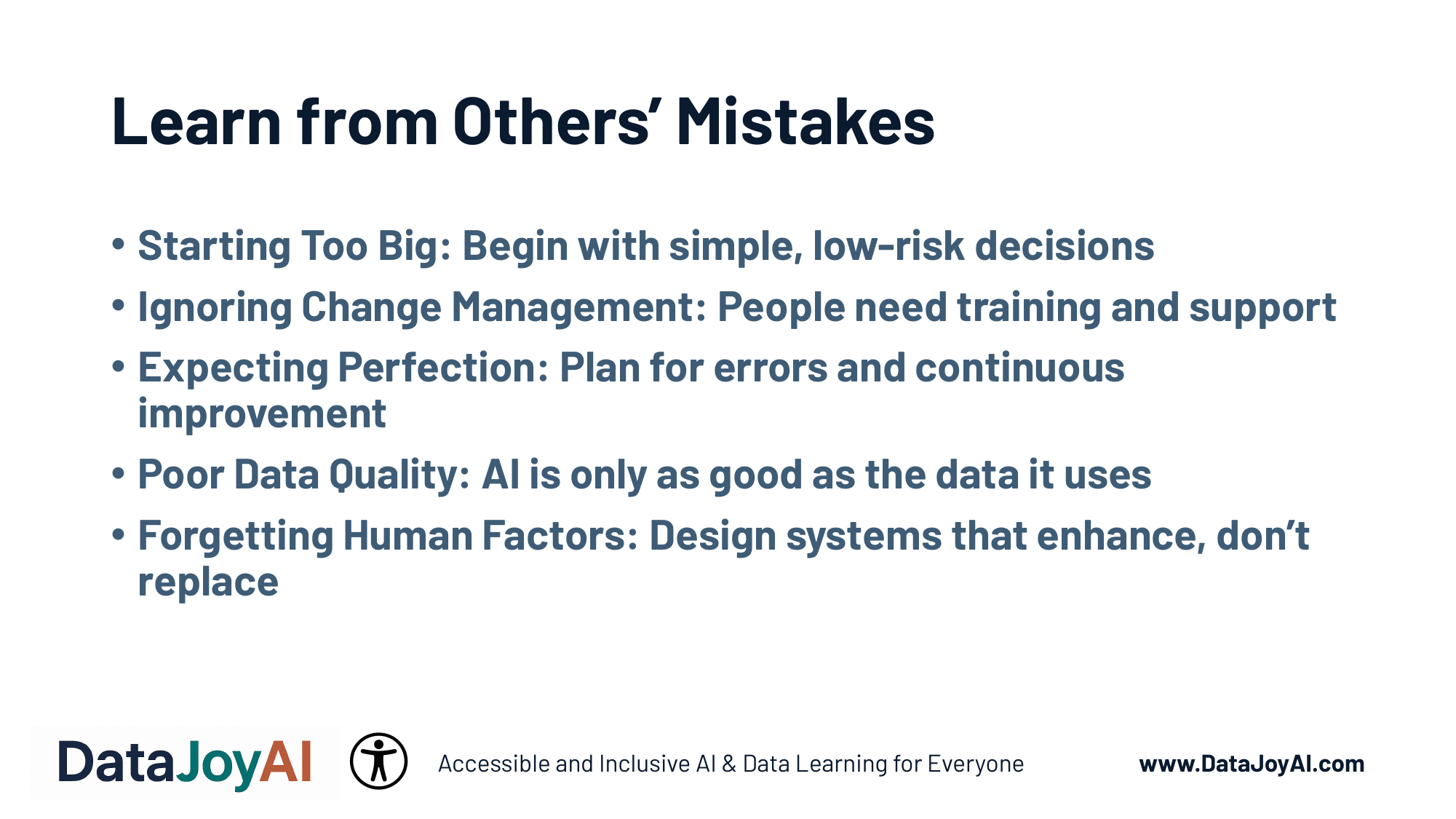

# Learn from Others’ Mistakes
Starting Too Big: Begin with simple, low-risk decisions
Ignoring Change Management: People need training and support
Expecting Perfection: Plan for errors and continuous improvement
Poor Data Quality: AI is only as good as the data it uses
Forgetting Human Factors: Design systems that enhance, don’t replace